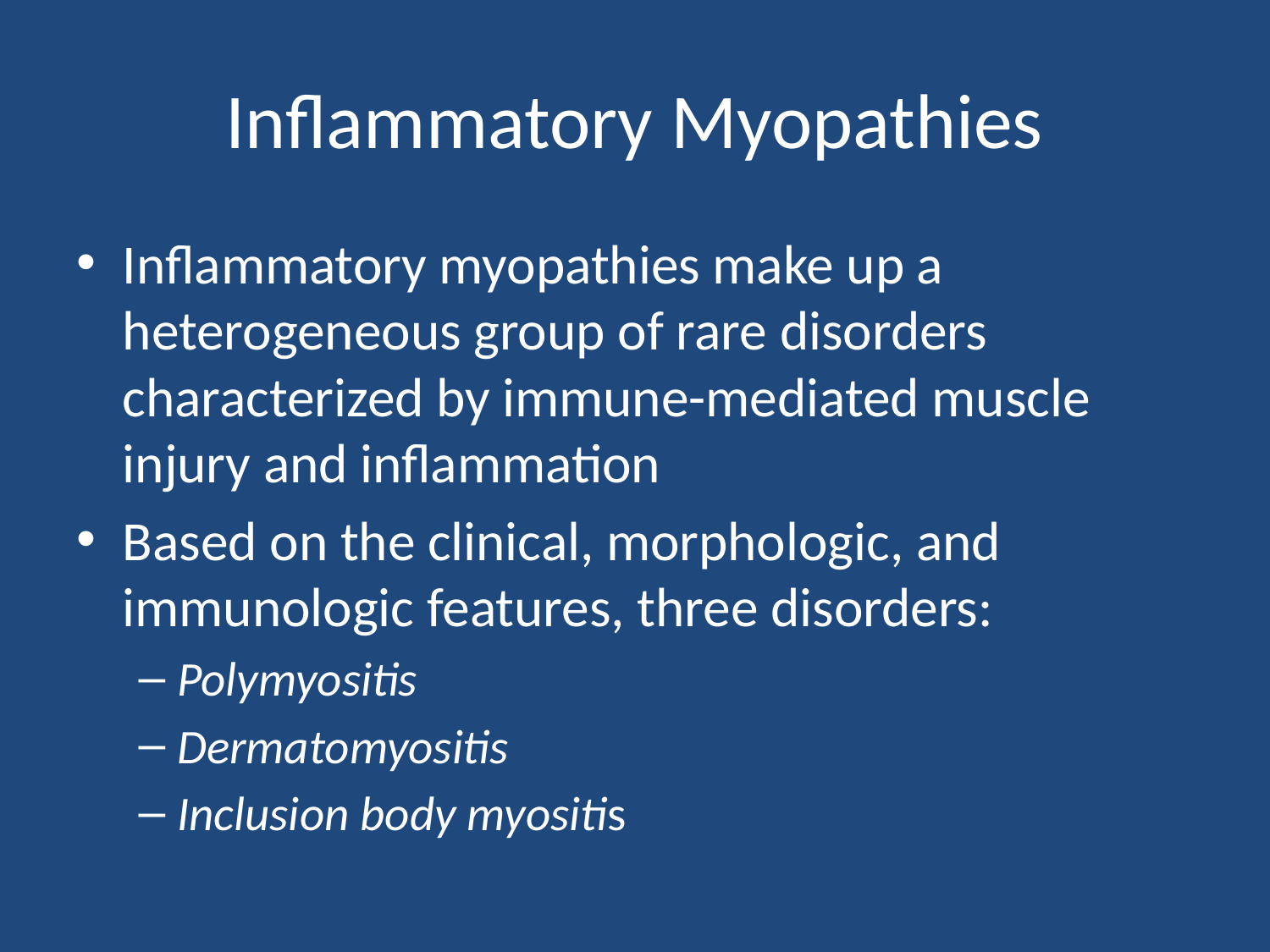

# Inflammatory Myopathies
Inflammatory myopathies make up a heterogeneous group of rare disorders characterized by immune-mediated muscle injury and inflammation
Based on the clinical, morphologic, and immunologic features, three disorders:
Polymyositis
Dermatomyositis
Inclusion body myositis